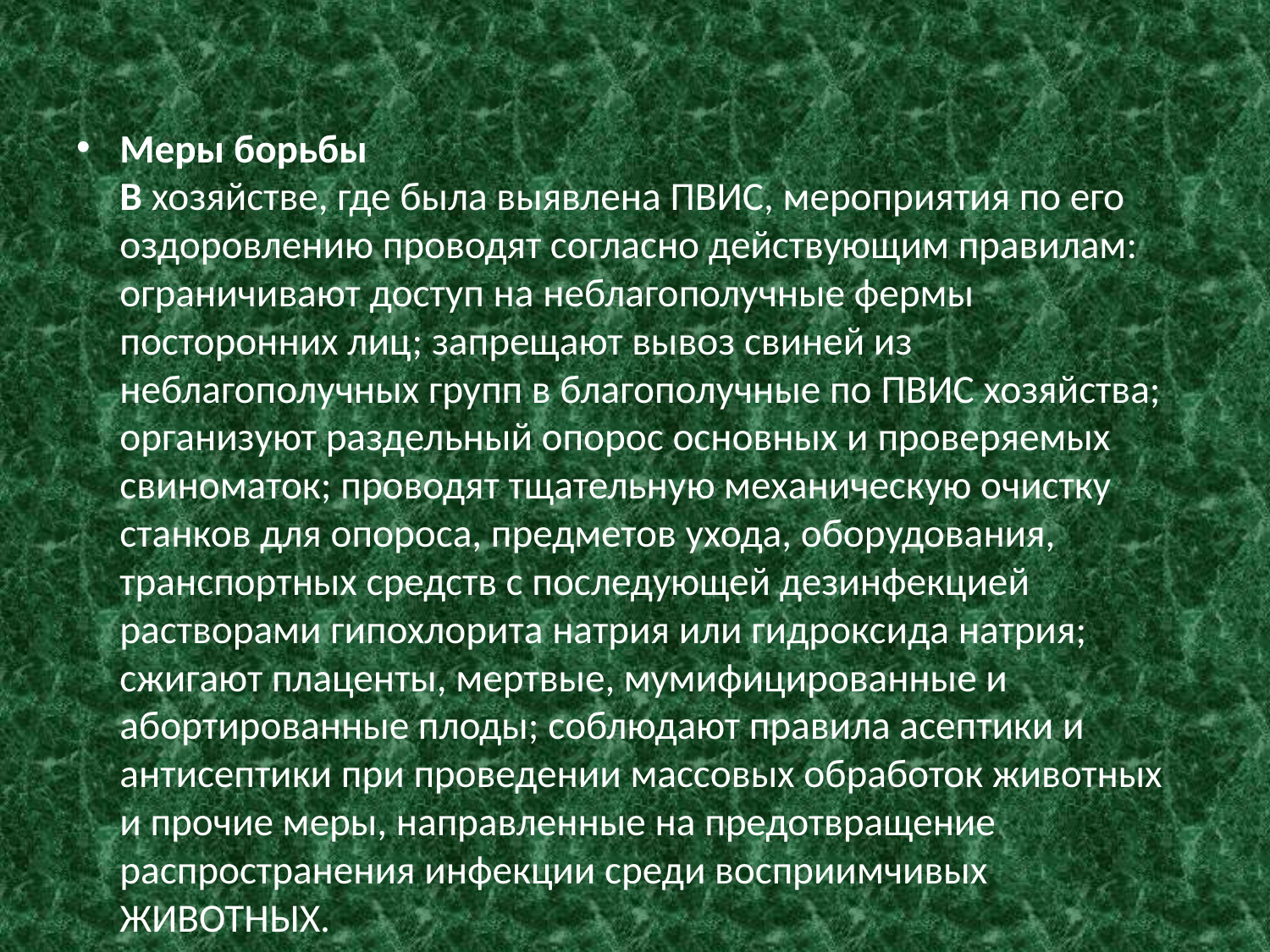

Меры борьбы
В хозяйстве, где была выявлена ПВИС, мероприятия по его оздоровлению проводят согласно действующим правилам: ограничивают доступ на неблагополучные фермы посторонних лиц; запрещают вывоз свиней из неблагополучных групп в благополучные по ПВИС хозяйства; организуют раздельный опорос основных и проверяемых свиноматок; проводят тщательную механическую очистку станков для опороса, предметов ухода, оборудования, транспортных средств с последующей дезинфекцией растворами гипохлорита натрия или гидроксида натрия; сжигают плаценты, мертвые, мумифицированные и абортированные плоды; соблюдают правила асептики и антисептики при проведении массовых обработок животных и прочие меры, направленные на предотвращение распространения инфекции среди восприимчивых ЖИВОТНЫХ.